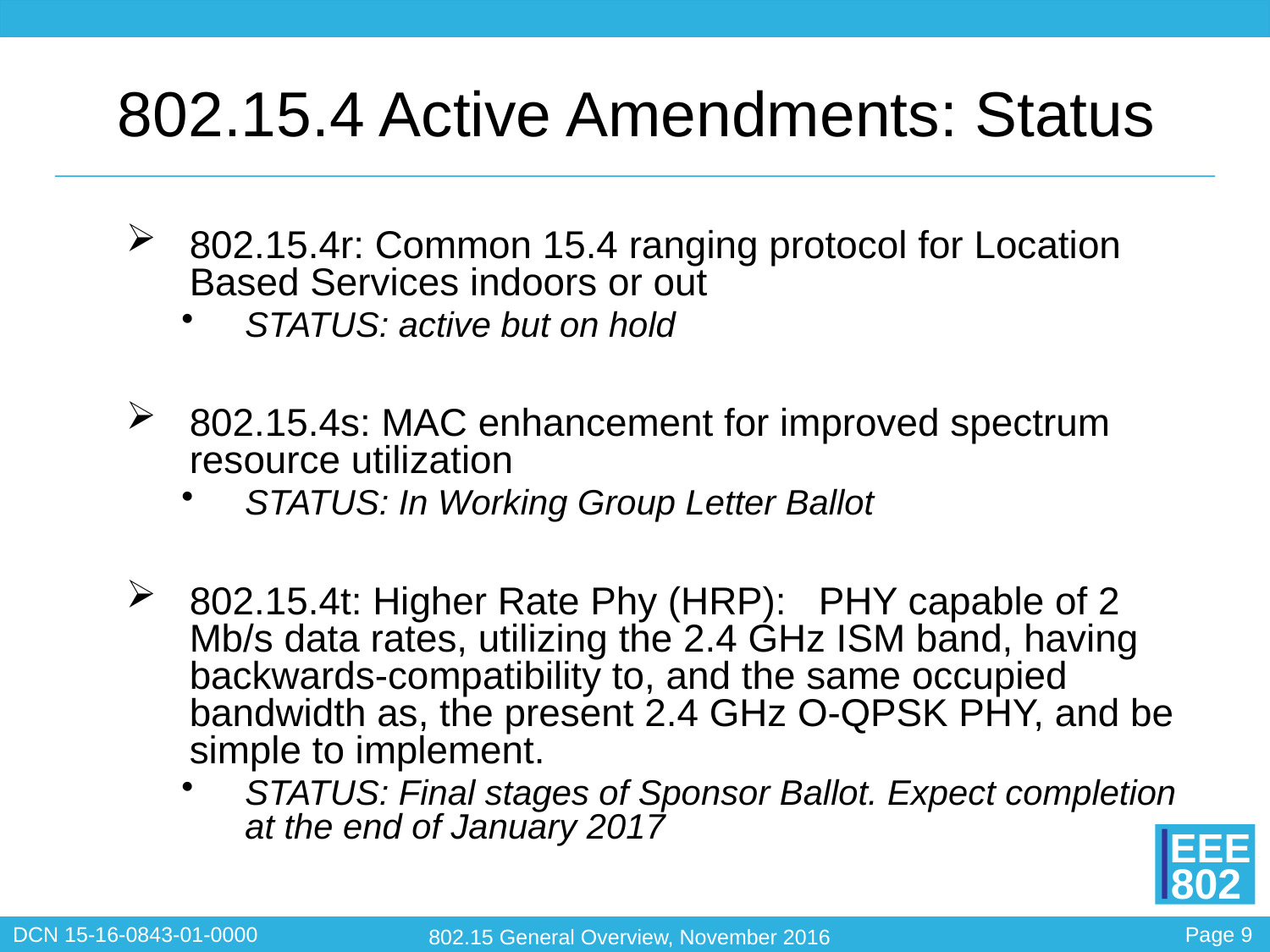

# 802.15.4 Active Amendments: Status
802.15.4r: Common 15.4 ranging protocol for Location Based Services indoors or out
STATUS: active but on hold

802.15.4s: MAC enhancement for improved spectrum resource utilization
STATUS: In Working Group Letter Ballot

802.15.4t: Higher Rate Phy (HRP):   PHY capable of 2 Mb/s data rates, utilizing the 2.4 GHz ISM band, having backwards-compatibility to, and the same occupied bandwidth as, the present 2.4 GHz O-QPSK PHY, and be simple to implement.
STATUS: Final stages of Sponsor Ballot. Expect completion at the end of January 2017